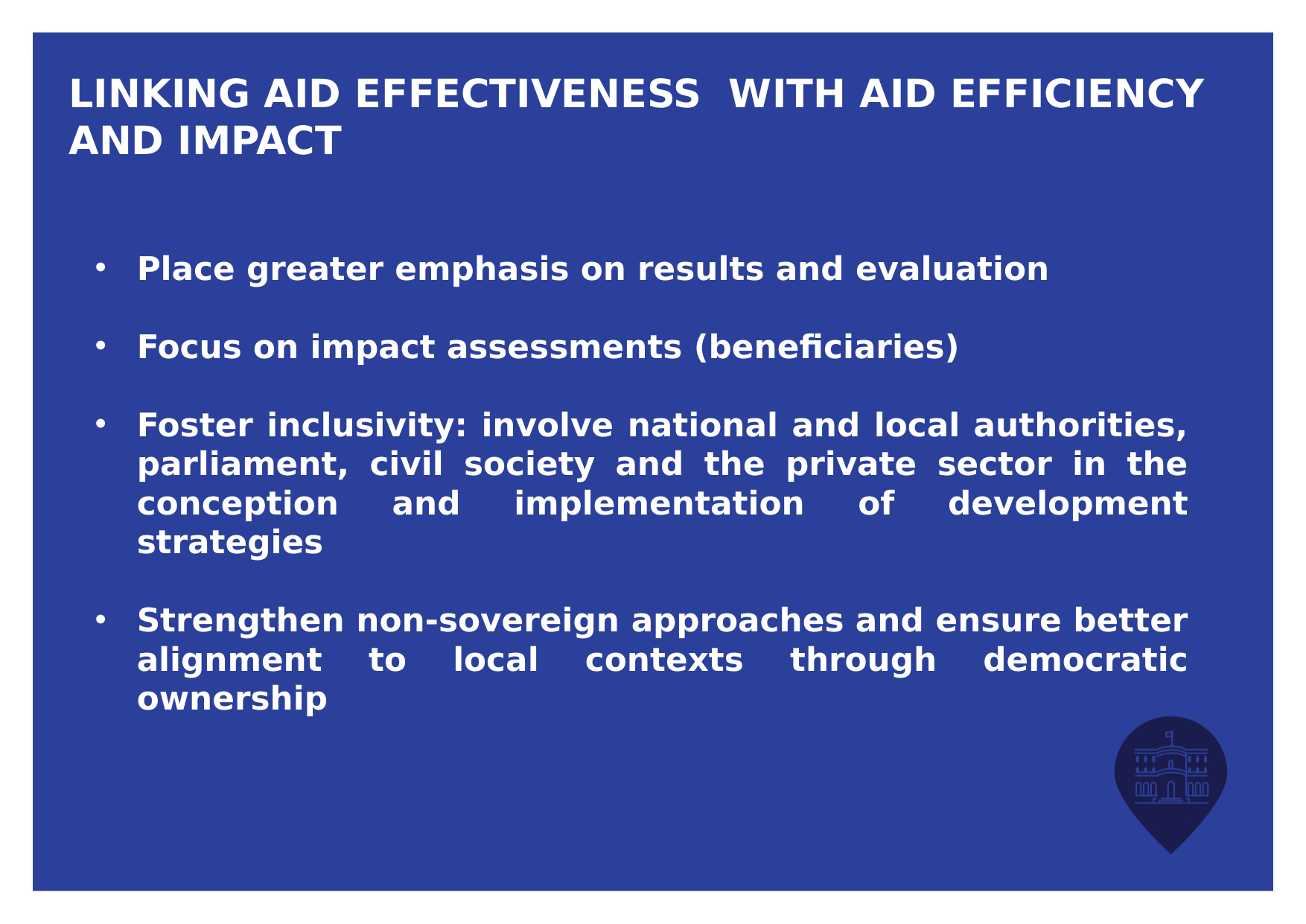

# Linking AID EFFECTIVENESS  with aid efficiency and impact

Place greater emphasis on results and evaluation

Focus on impact assessments (beneficiaries)

Foster inclusivity: involve national and local authorities, parliament, civil society and the private sector in the conception and implementation of development strategies

Strengthen non-sovereign approaches and ensure better alignment to local contexts through democratic ownership